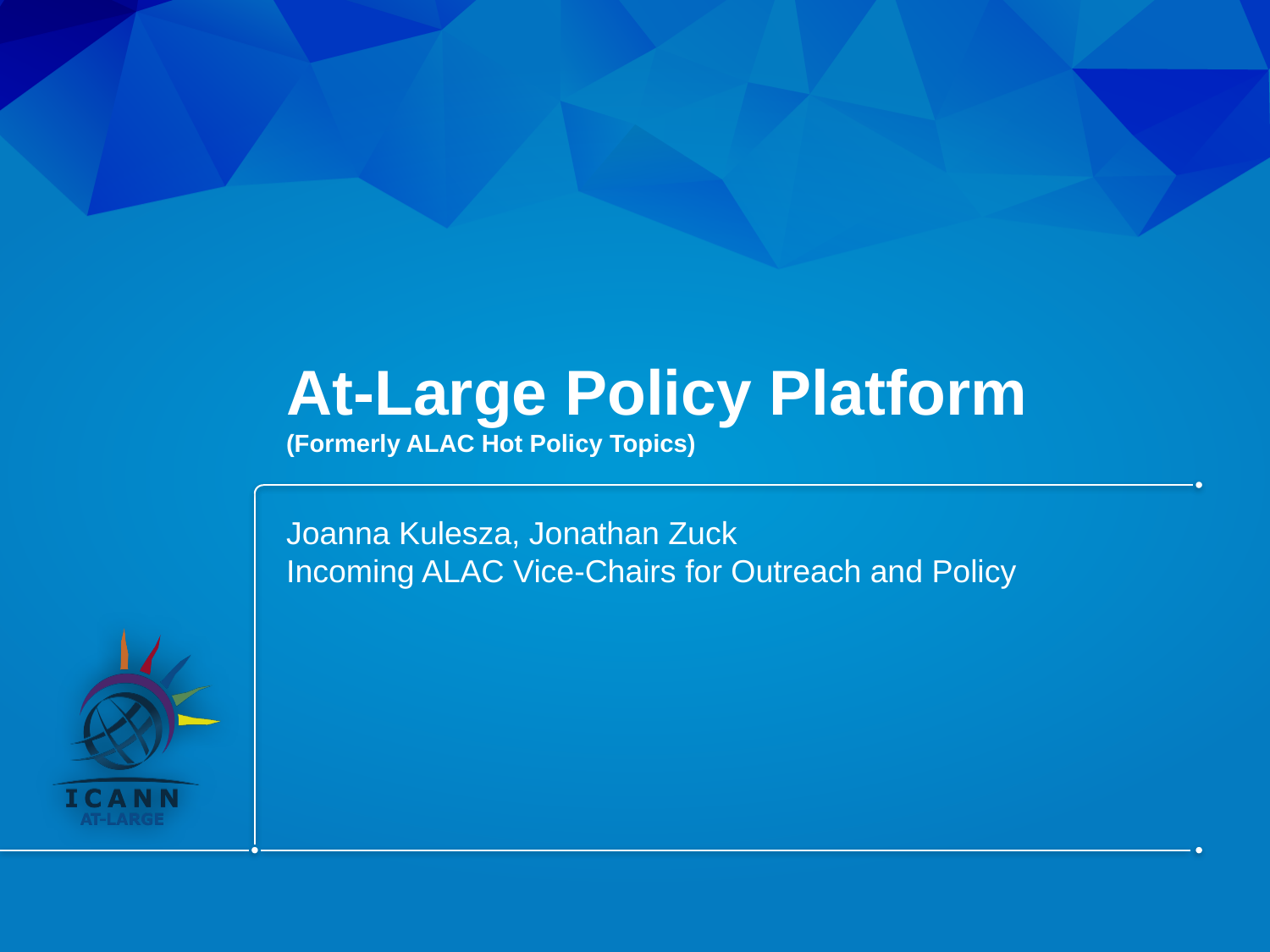

# At-Large Policy Platform (Formerly ALAC Hot Policy Topics)
Joanna Kulesza, Jonathan Zuck
Incoming ALAC Vice-Chairs for Outreach and Policy